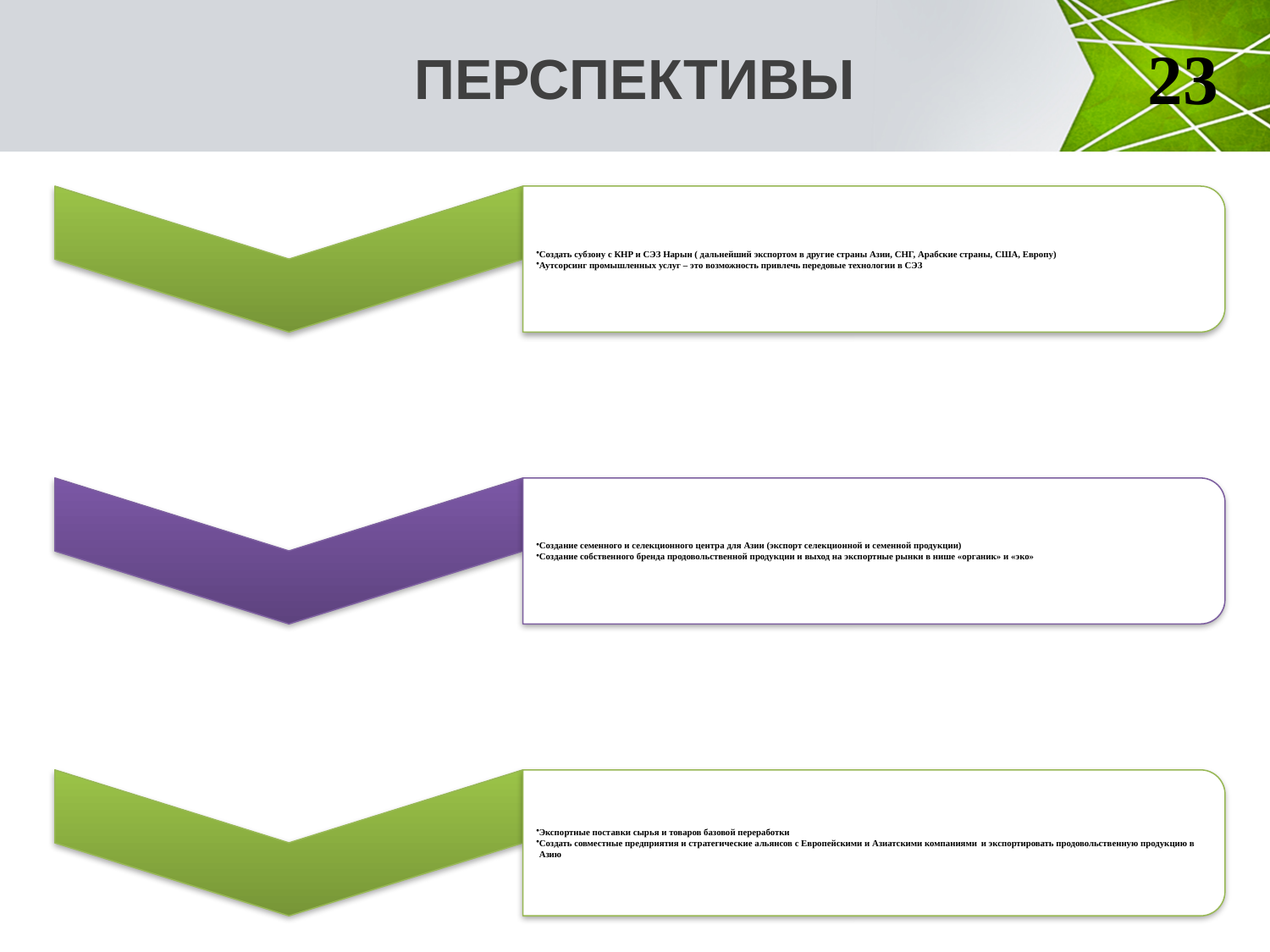

# ПЕРСПЕКТИВЫ
23
Создание семенного и селекционного центра для Азии (экспорт селекционной и семенной продукции)
Экспортные поставки сырья и товаров базовой переработки
Создать субзону с КНР и СЭЗ Нарын ( дальнейший экспортом в другие страны Азии, СНГ, Арабские страны, США, Европу)
Создание собственного бренда продовольственной продукции и выход на экспортные рынки в нише «органик» и «эко»
Создать совместные предприятия и стратегические альянсов с Европейскими и Азиатскими компаниями и экспортировать продовольственную продукцию в Азию
Аутсорсинг промышленных услуг – это возможность привлечь передовые технологии в СЭЗ